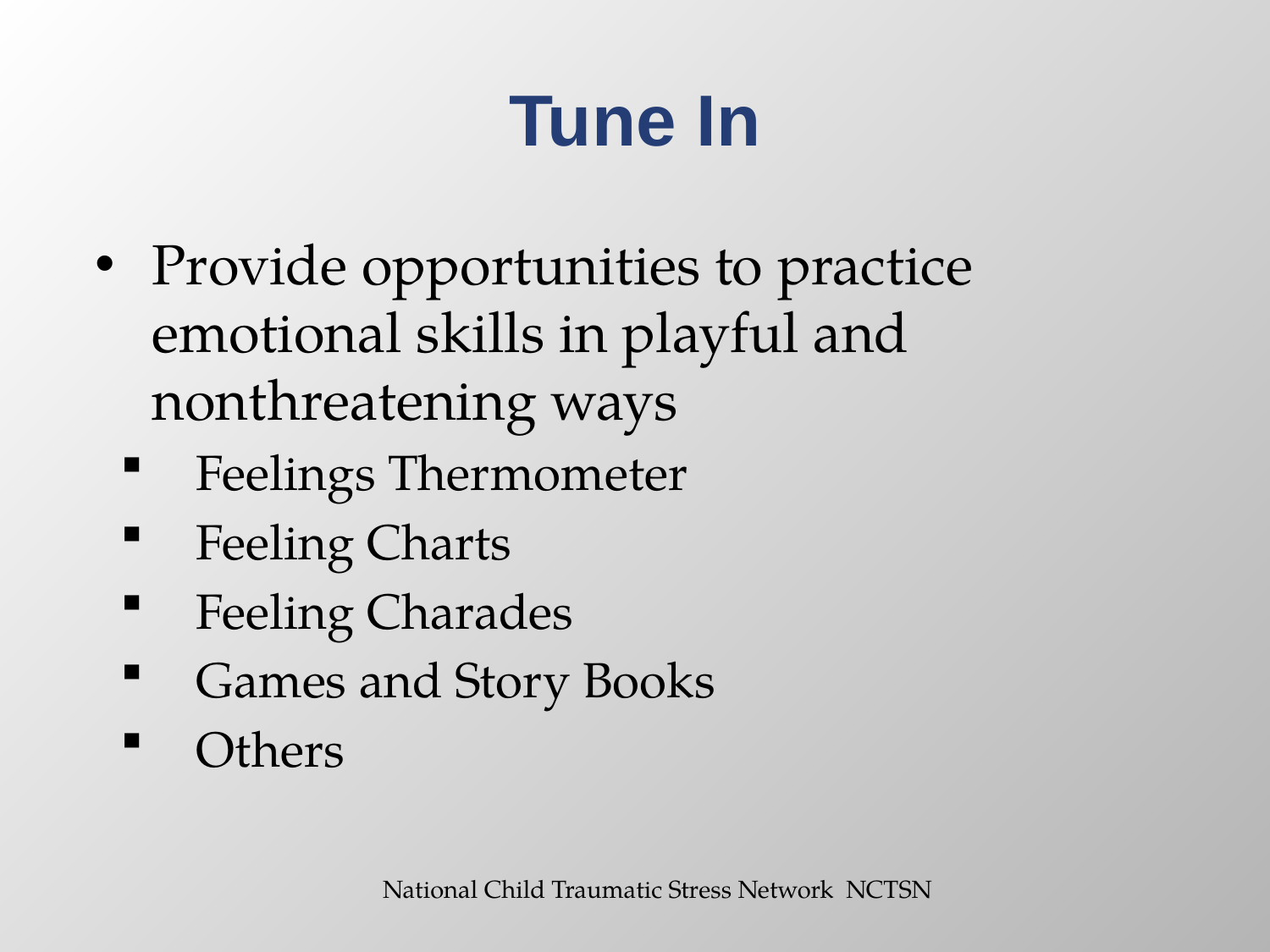

# Tune In
Provide opportunities to practice emotional skills in playful and  nonthreatening ways
 Feelings Thermometer
 Feeling Charts
 Feeling Charades
 Games and Story Books
 Others
National Child Traumatic Stress Network  NCTSN